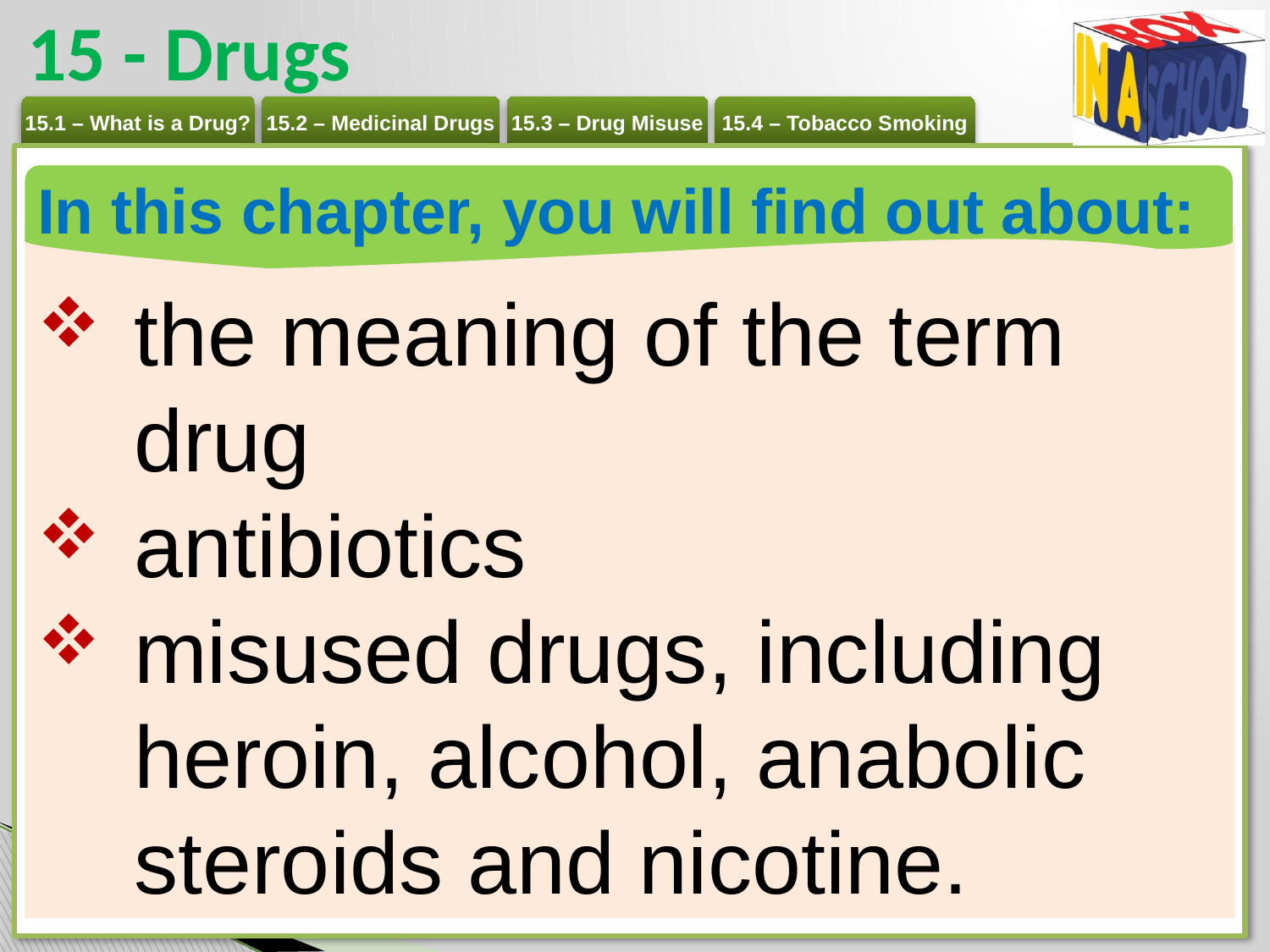

# 15 - Drugs
In this chapter, you will find out about:

the meaning of the term drug
antibiotics
misused drugs, including heroin, alcohol, anabolic steroids and nicotine.